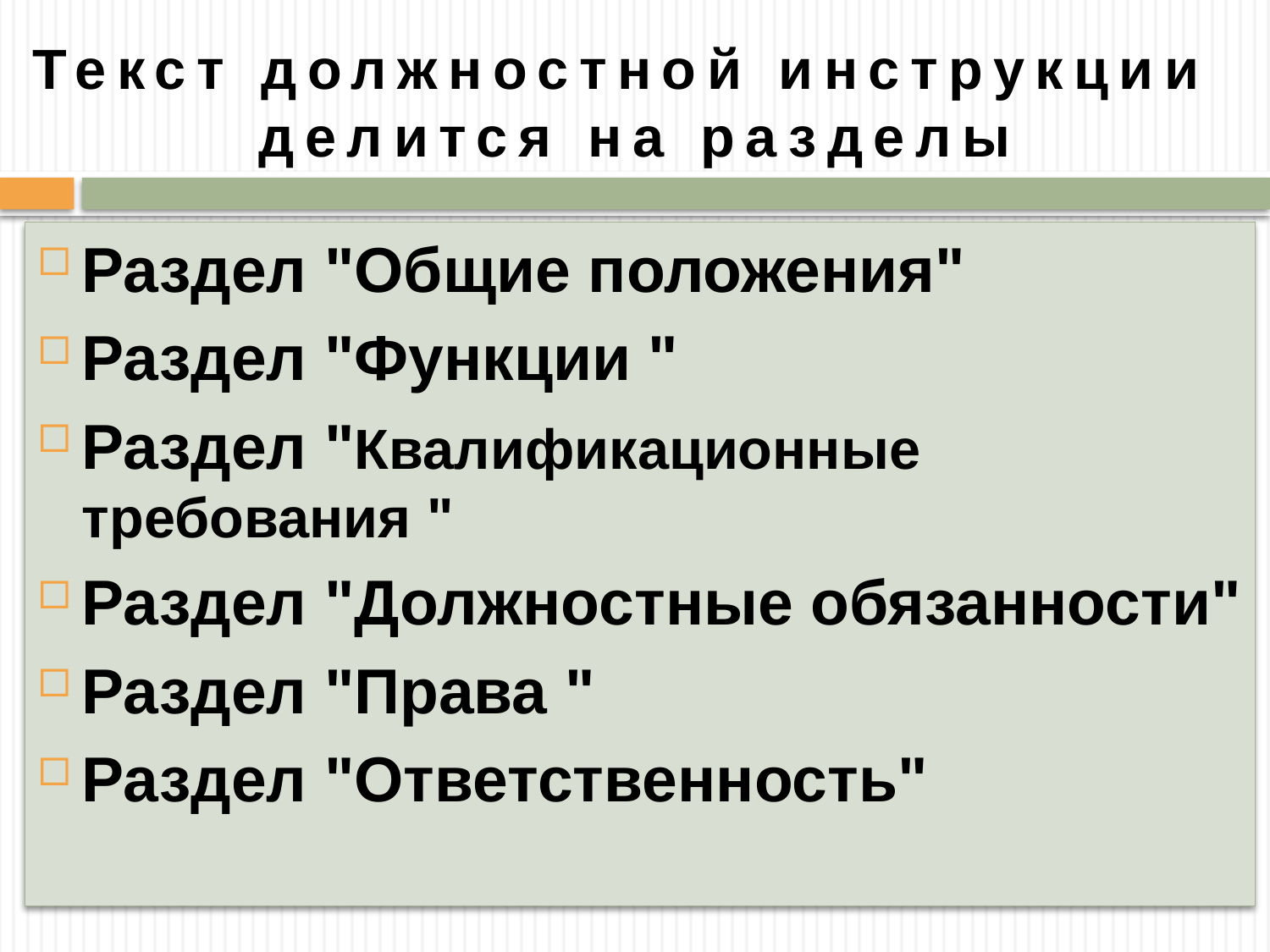

# Текст должностной инструкции делится на разделы
Раздел "Общие положения"
Раздел "Функции "
Раздел "Квалификационные требования "
Раздел "Должностные обязанности"
Раздел "Права "
Раздел "Ответственность"